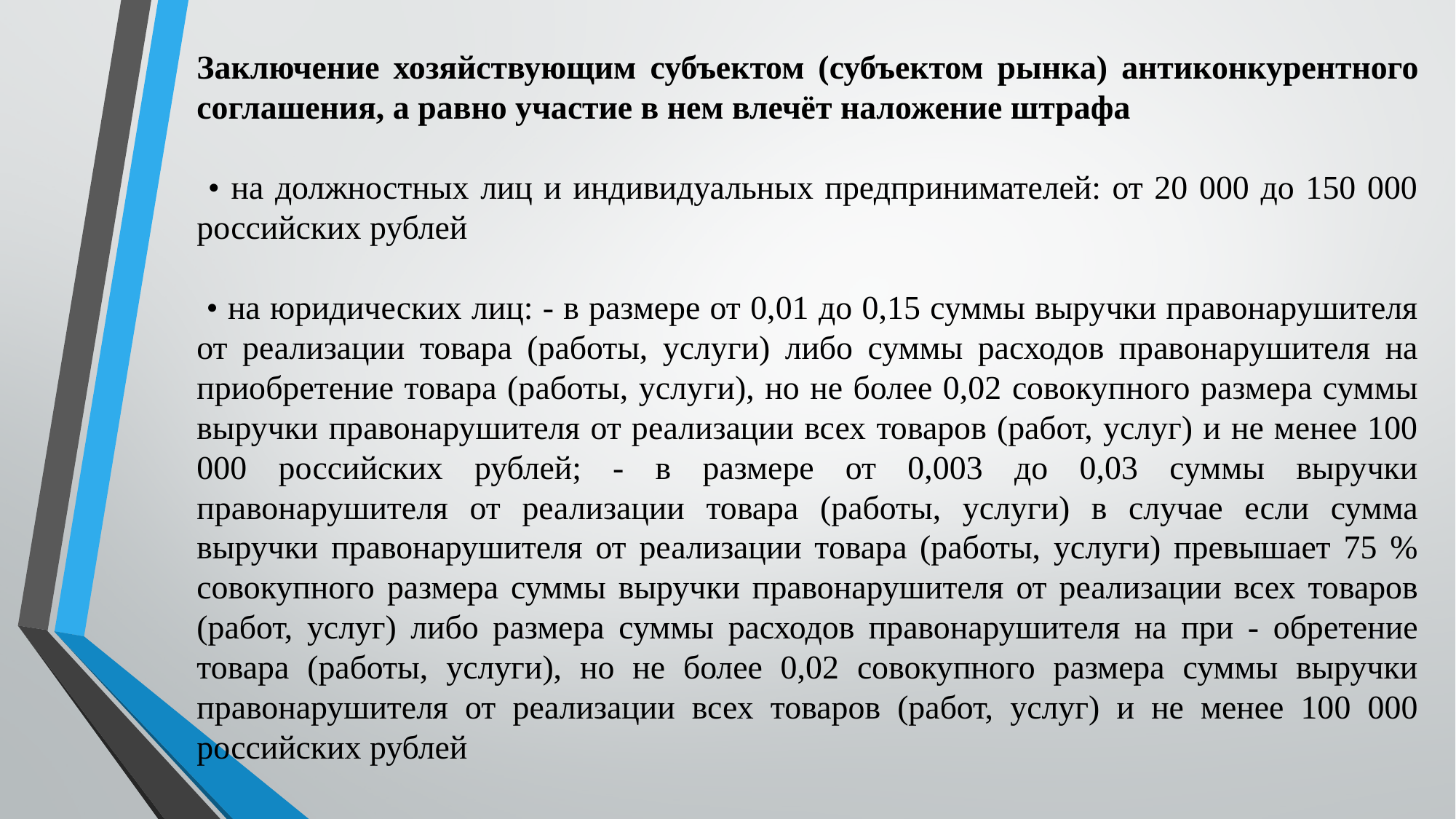

Заключение хозяйствующим субъектом (субъектом рынка) антиконкурентного соглашения, а равно участие в нем влечёт наложение штрафа

 • на должностных лиц и индивидуальных предпринимателей: от 20 000 до 150 000 российских рублей

 • на юридических лиц: - в размере от 0,01 до 0,15 суммы выручки правонарушителя от реализации товара (работы, услуги) либо суммы расходов правонарушителя на приобретение товара (работы, услуги), но не более 0,02 совокупного размера суммы выручки правонарушителя от реализации всех товаров (работ, услуг) и не менее 100 000 российских рублей; - в размере от 0,003 до 0,03 суммы выручки правонарушителя от реализации товара (работы, услуги) в случае если сумма выручки правонарушителя от реализации товара (работы, услуги) превышает 75 % совокупного размера суммы выручки правонарушителя от реализации всех товаров (работ, услуг) либо размера суммы расходов правонарушителя на при - обретение товара (работы, услуги), но не более 0,02 совокупного размера суммы выручки правонарушителя от реализации всех товаров (работ, услуг) и не менее 100 000 российских рублей